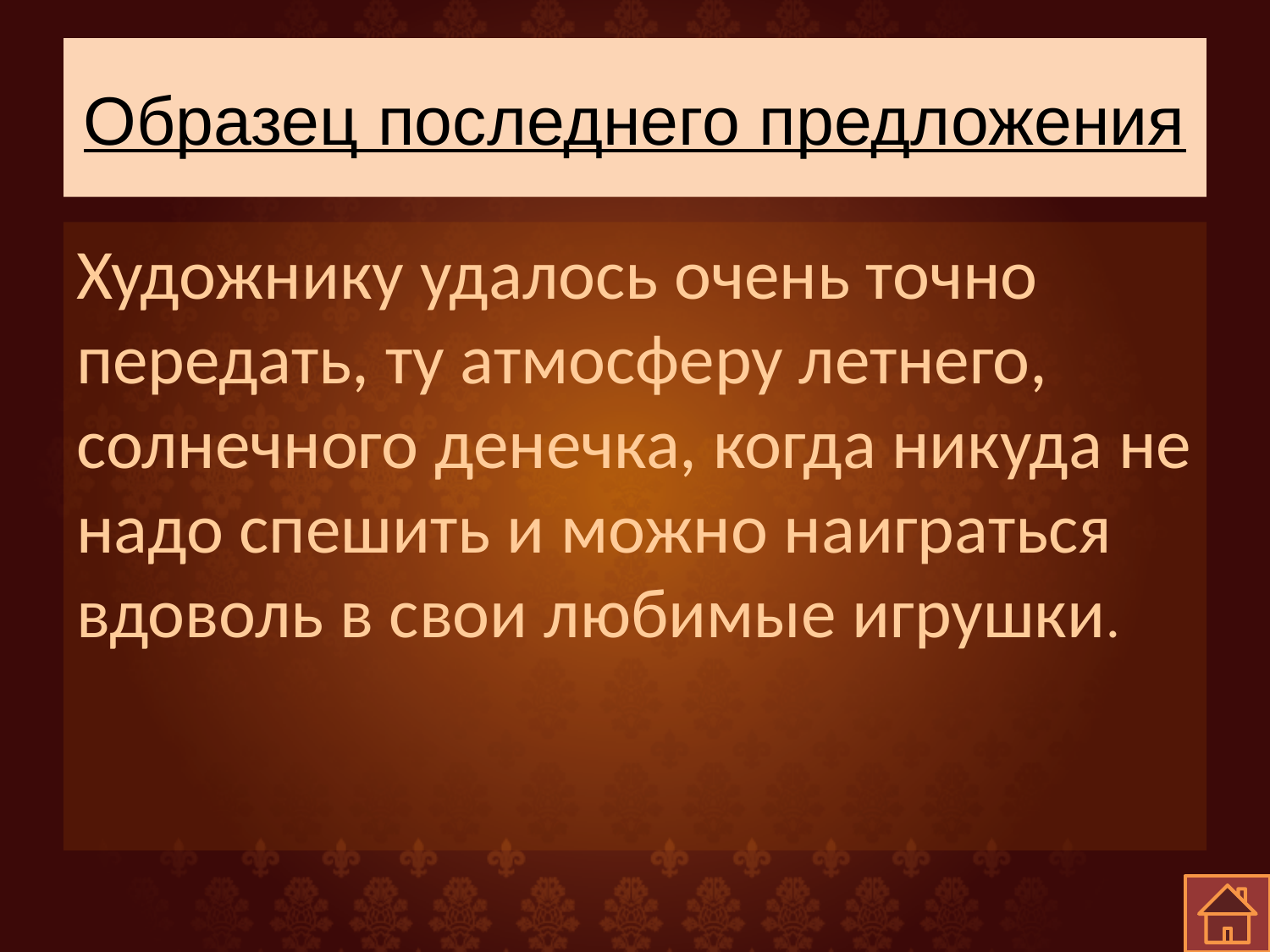

# Образец последнего предложения
Художнику удалось очень точно передать, ту атмосферу летнего, солнечного денечка, когда никуда не надо спешить и можно наиграться вдоволь в свои любимые игрушки.